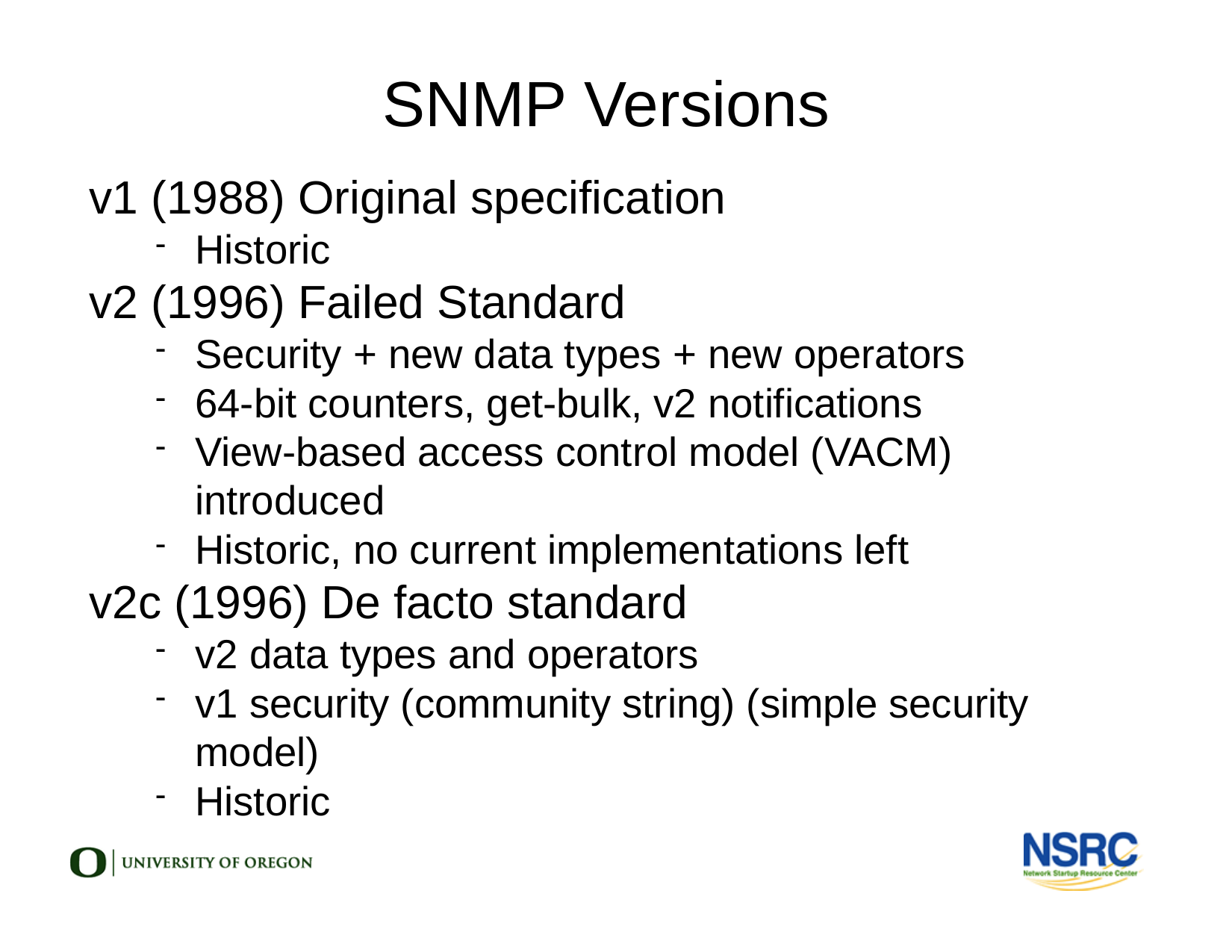

SNMP Versions
v1 (1988) Original specification
Historic
v2 (1996) Failed Standard
Security + new data types + new operators
64-bit counters, get-bulk, v2 notifications
View-based access control model (VACM) introduced
Historic, no current implementations left
v2c (1996) De facto standard
v2 data types and operators
v1 security (community string) (simple security model)
Historic